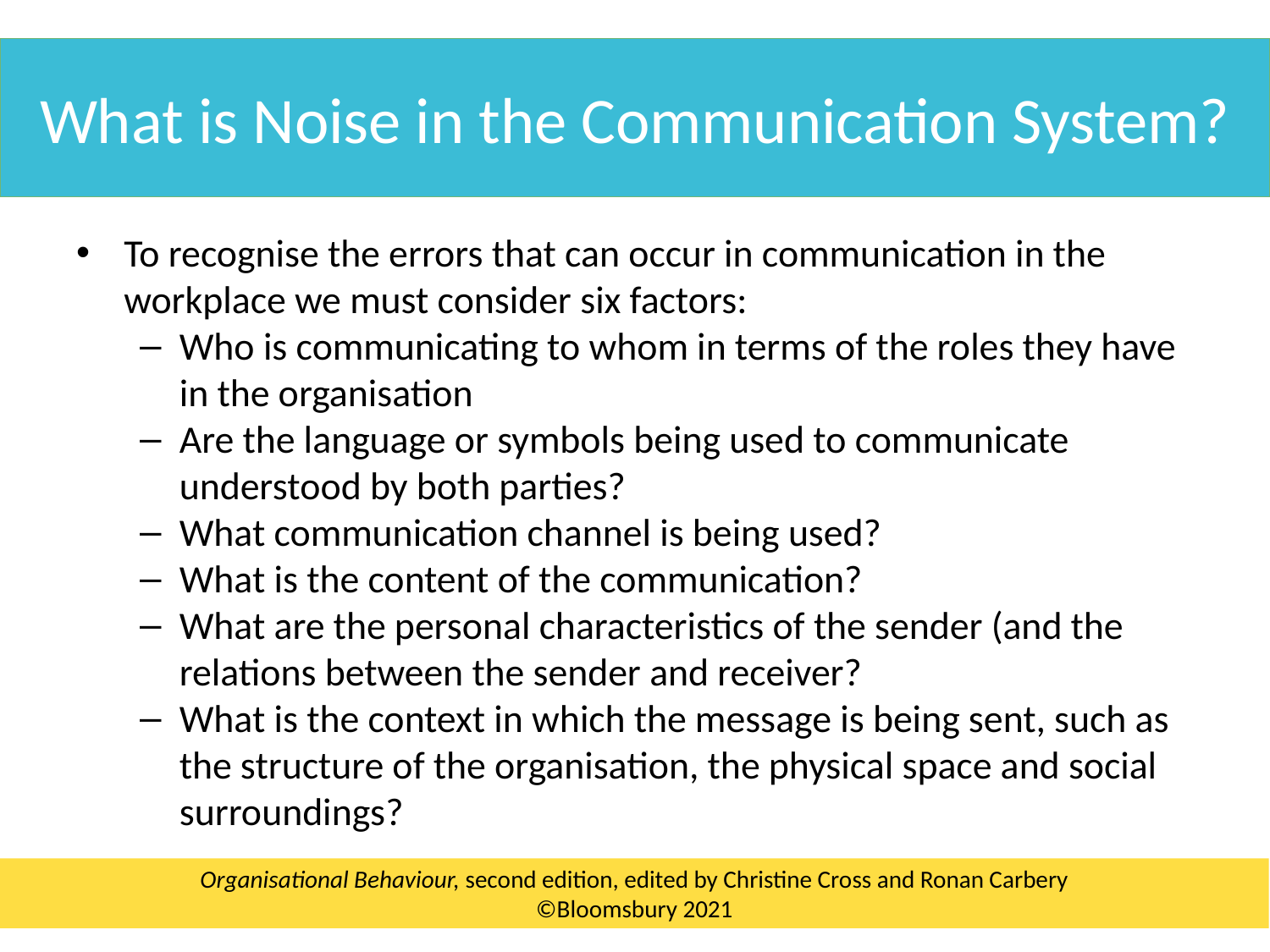

What is Noise in the Communication System?
To recognise the errors that can occur in communication in the workplace we must consider six factors:
Who is communicating to whom in terms of the roles they have in the organisation
Are the language or symbols being used to communicate understood by both parties?
What communication channel is being used?
What is the content of the communication?
What are the personal characteristics of the sender (and the relations between the sender and receiver?
What is the context in which the message is being sent, such as the structure of the organisation, the physical space and social surroundings?